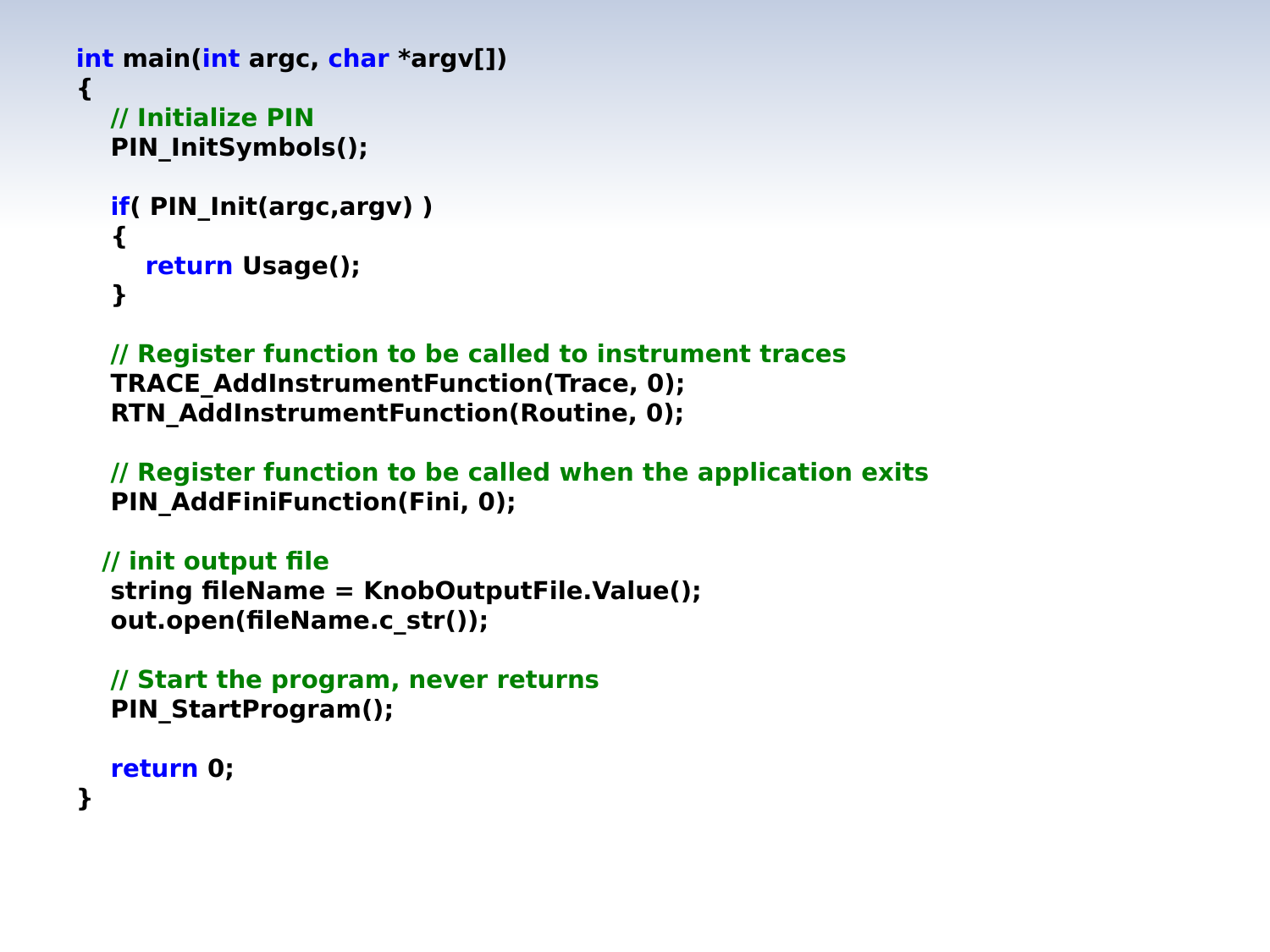

int main(int argc, char *argv[])
{
    // Initialize PIN
    PIN_InitSymbols();

    if( PIN_Init(argc,argv) )
    {
        return Usage();
    }

    // Register function to be called to instrument traces
    TRACE_AddInstrumentFunction(Trace, 0);
    RTN_AddInstrumentFunction(Routine, 0);

    // Register function to be called when the application exits
    PIN_AddFiniFunction(Fini, 0);

   // init output file
    string fileName = KnobOutputFile.Value();
    out.open(fileName.c_str());

    // Start the program, never returns
    PIN_StartProgram();

    return 0;
}